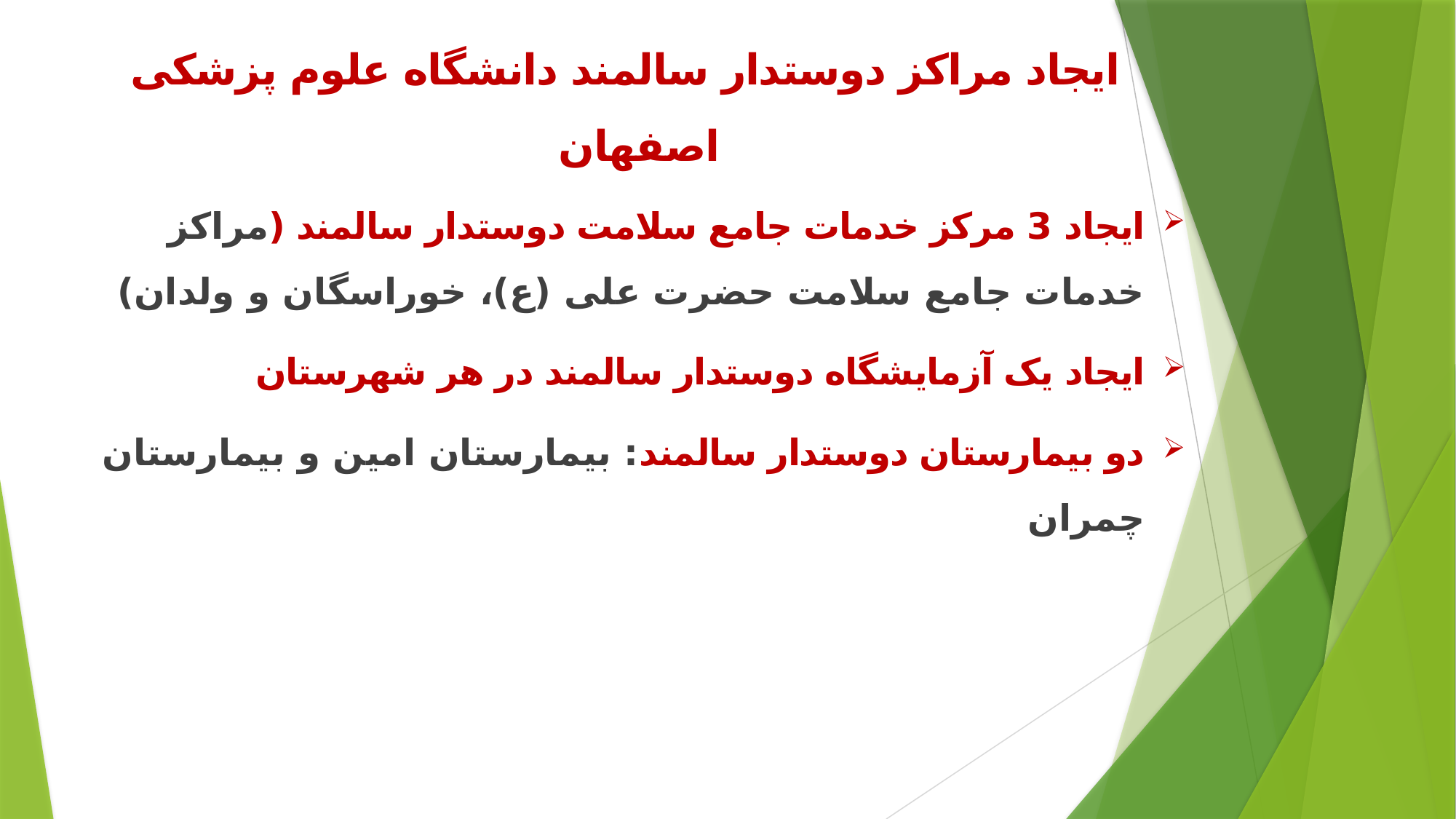

ایجاد مراکز دوستدار سالمند دانشگاه علوم پزشکی اصفهان
ایجاد 3 مرکز خدمات جامع سلامت دوستدار سالمند (مراکز خدمات جامع سلامت حضرت علی (ع)، خوراسگان و ولدان)
ایجاد یک آزمایشگاه دوستدار سالمند در هر شهرستان
دو بیمارستان دوستدار سالمند: بیمارستان امین و بیمارستان چمران